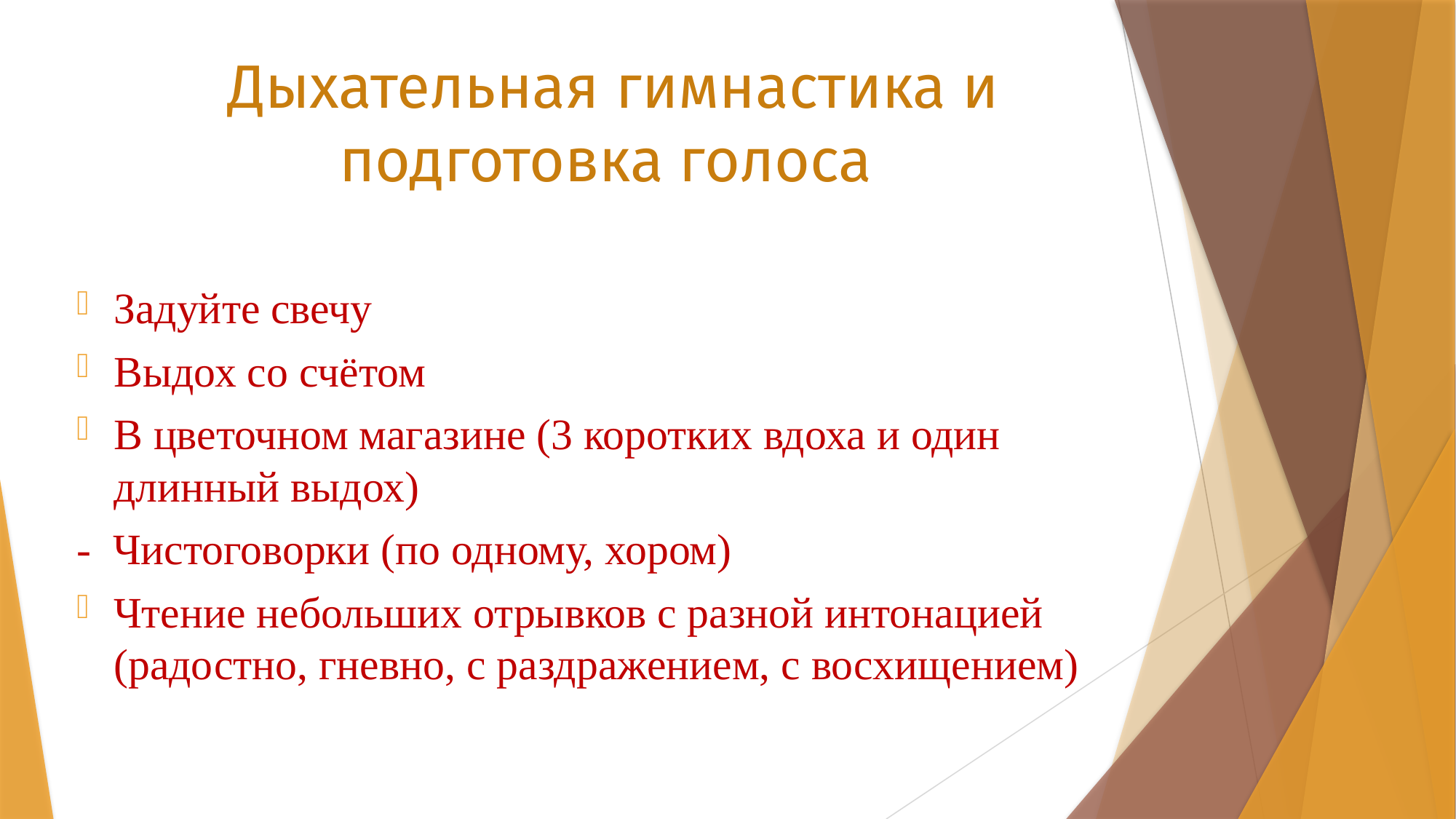

# Дыхательная гимнастика и подготовка голоса

Задуйте свечу
Выдох со счётом
В цветочном магазине (3 коротких вдоха и один длинный выдох)
-  Чистоговорки (по одному, хором)
Чтение небольших отрывков с разной интонацией (радостно, гневно, с раздражением, с восхищением)